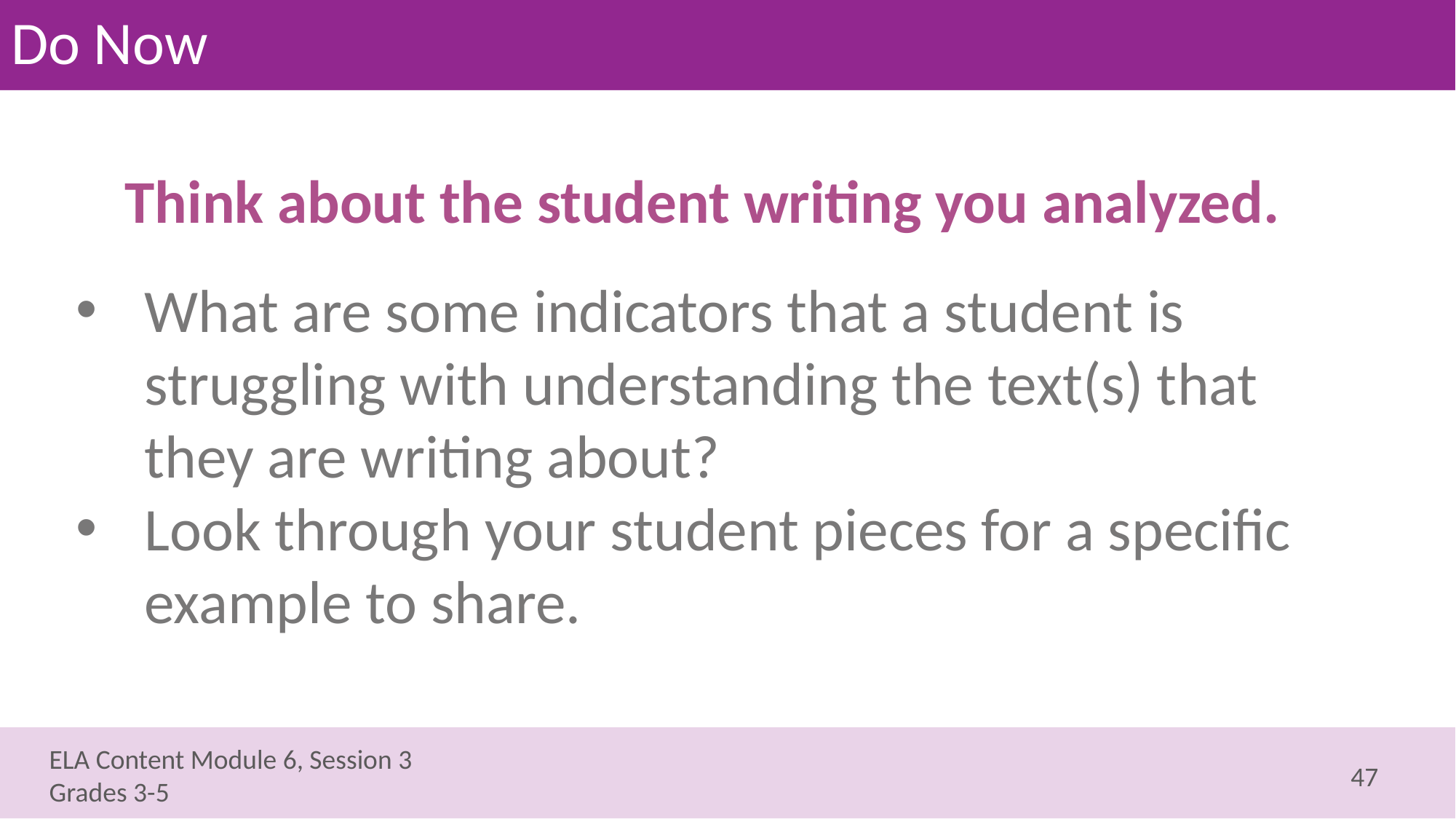

# Do Now
Think about the student writing you analyzed.

What are some indicators that a student is struggling with understanding the text(s) that they are writing about?
Look through your student pieces for a specific example to share.
47